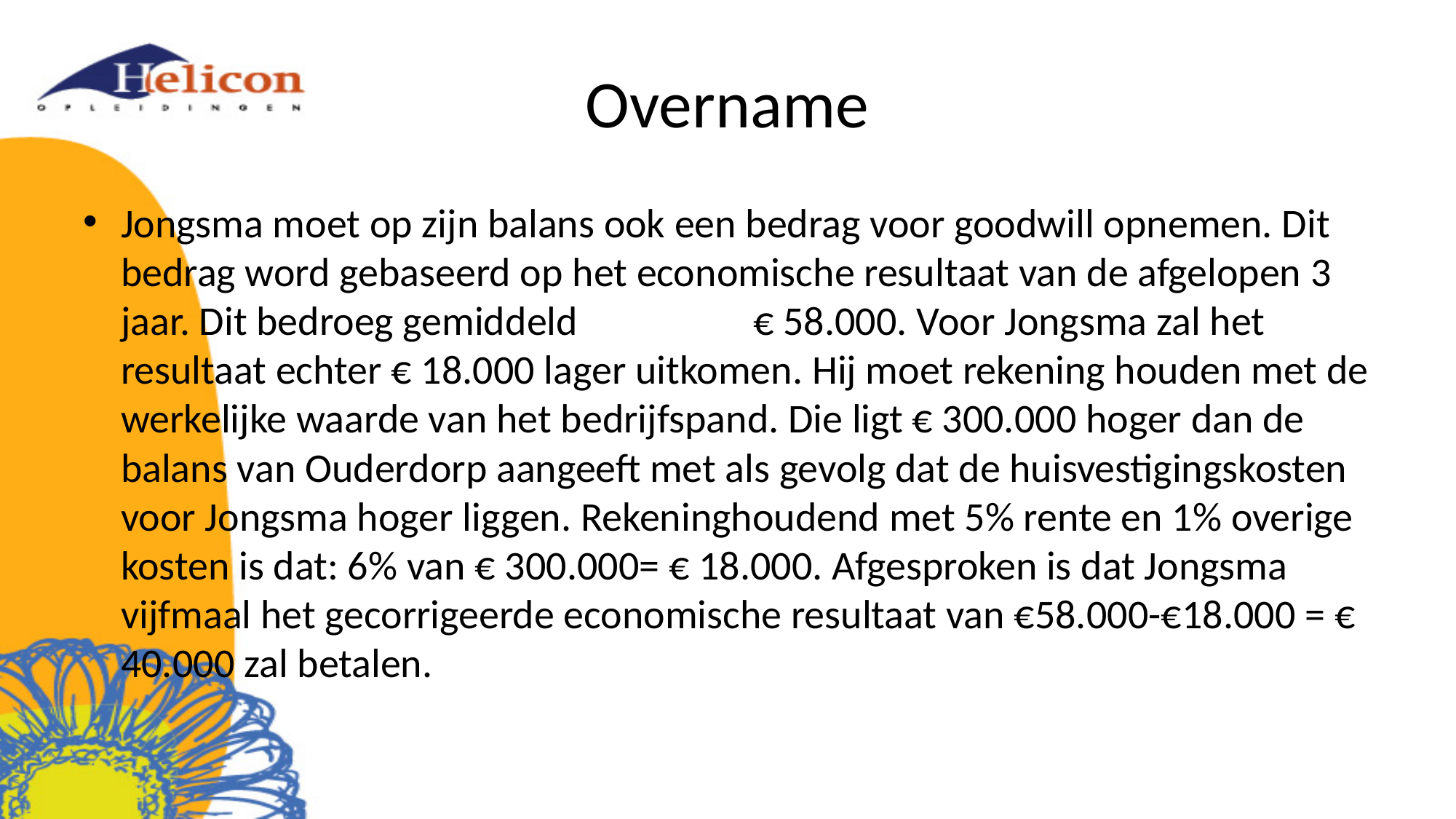

# Overname
Jongsma moet op zijn balans ook een bedrag voor goodwill opnemen. Dit bedrag word gebaseerd op het economische resultaat van de afgelopen 3 jaar. Dit bedroeg gemiddeld                   € 58.000. Voor Jongsma zal het resultaat echter € 18.000 lager uitkomen. Hij moet rekening houden met de werkelijke waarde van het bedrijfspand. Die ligt € 300.000 hoger dan de balans van Ouderdorp aangeeft met als gevolg dat de huisvestigingskosten voor Jongsma hoger liggen. Rekeninghoudend met 5% rente en 1% overige kosten is dat: 6% van € 300.000= € 18.000. Afgesproken is dat Jongsma vijfmaal het gecorrigeerde economische resultaat van €58.000-€18.000 = € 40.000 zal betalen.